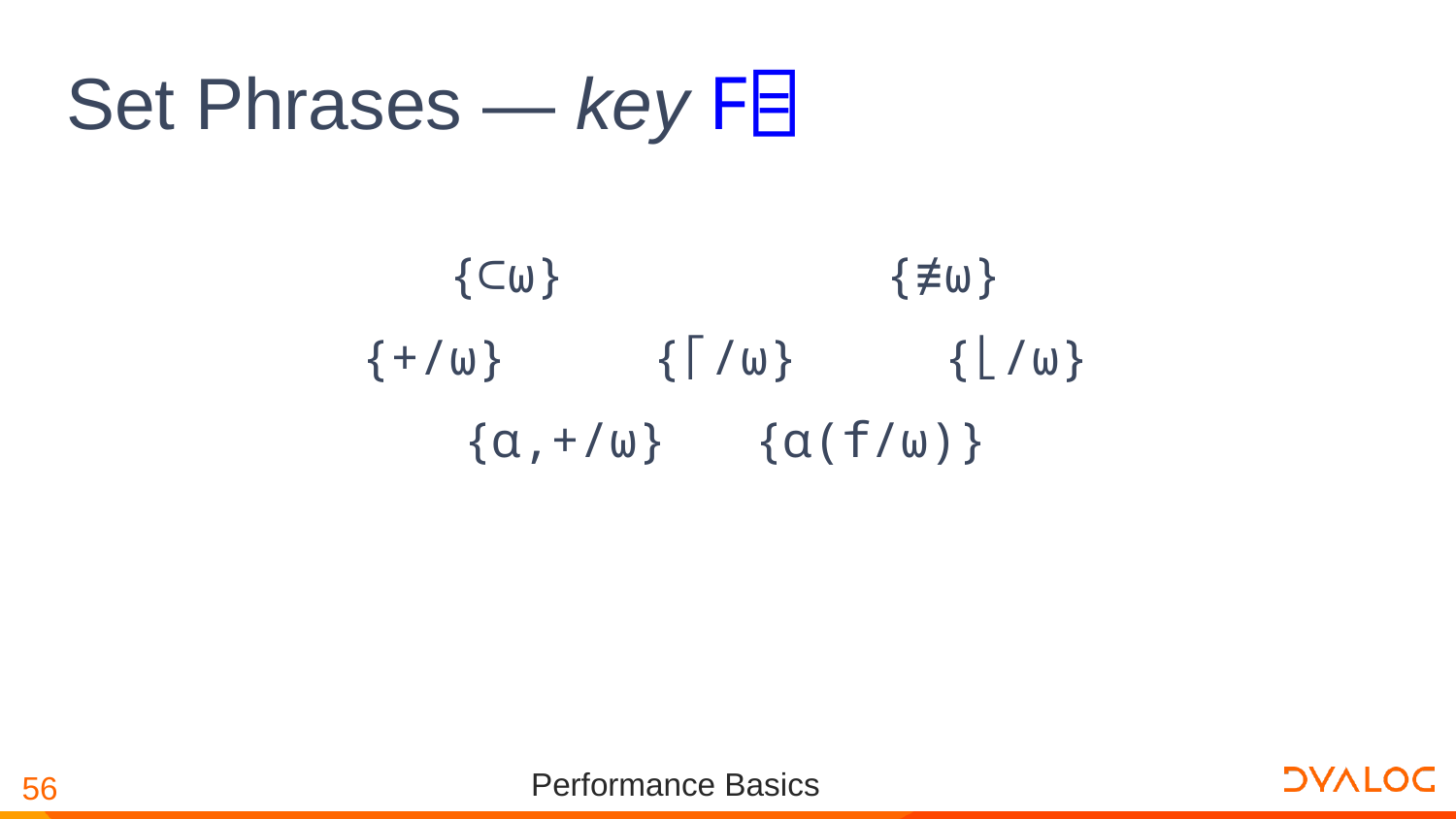

# Set Phrases — key F⌸
{⊂⍵} 		{≢⍵}
{+/⍵} 	{⌈/⍵} 	{⌊/⍵}
{⍺,+/⍵}	{⍺(f/⍵)}